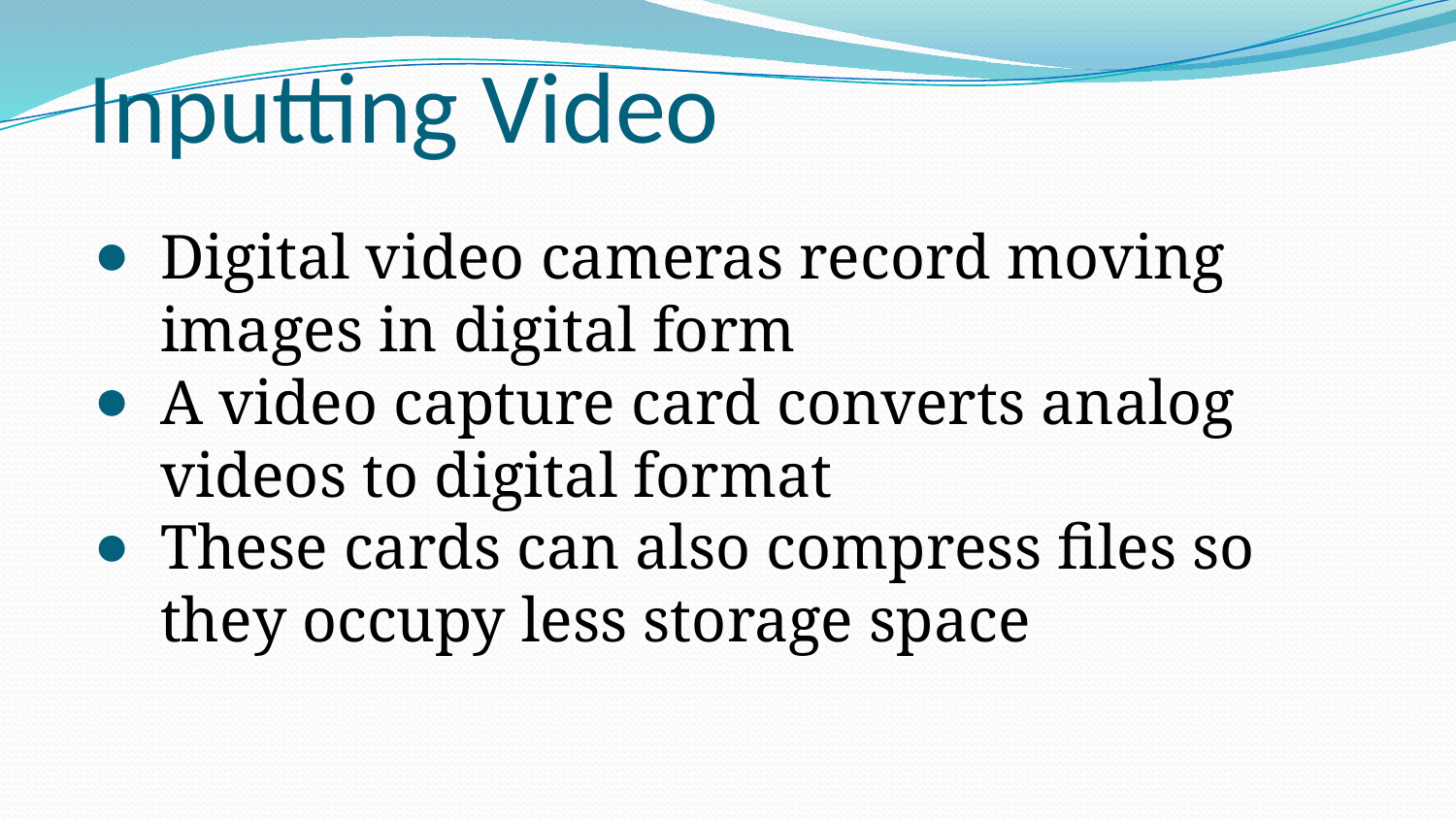

# Inputting Video
Digital video cameras record moving images in digital form
A video capture card converts analog videos to digital format
These cards can also compress files so they occupy less storage space